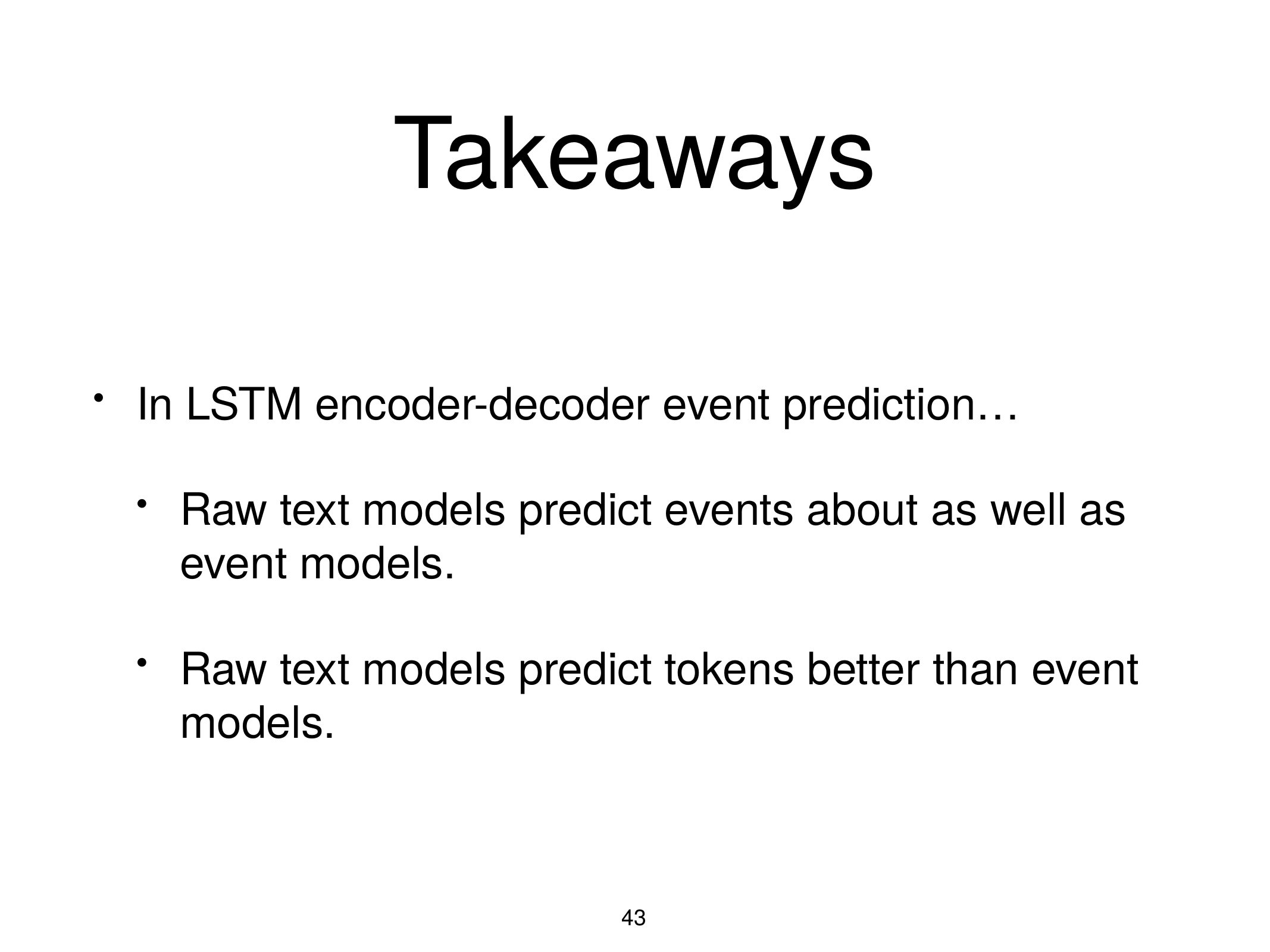

# Takeaways
In LSTM encoder-decoder event prediction…
Raw text models predict events about as well as event models.
Raw text models predict tokens better than event models.
43